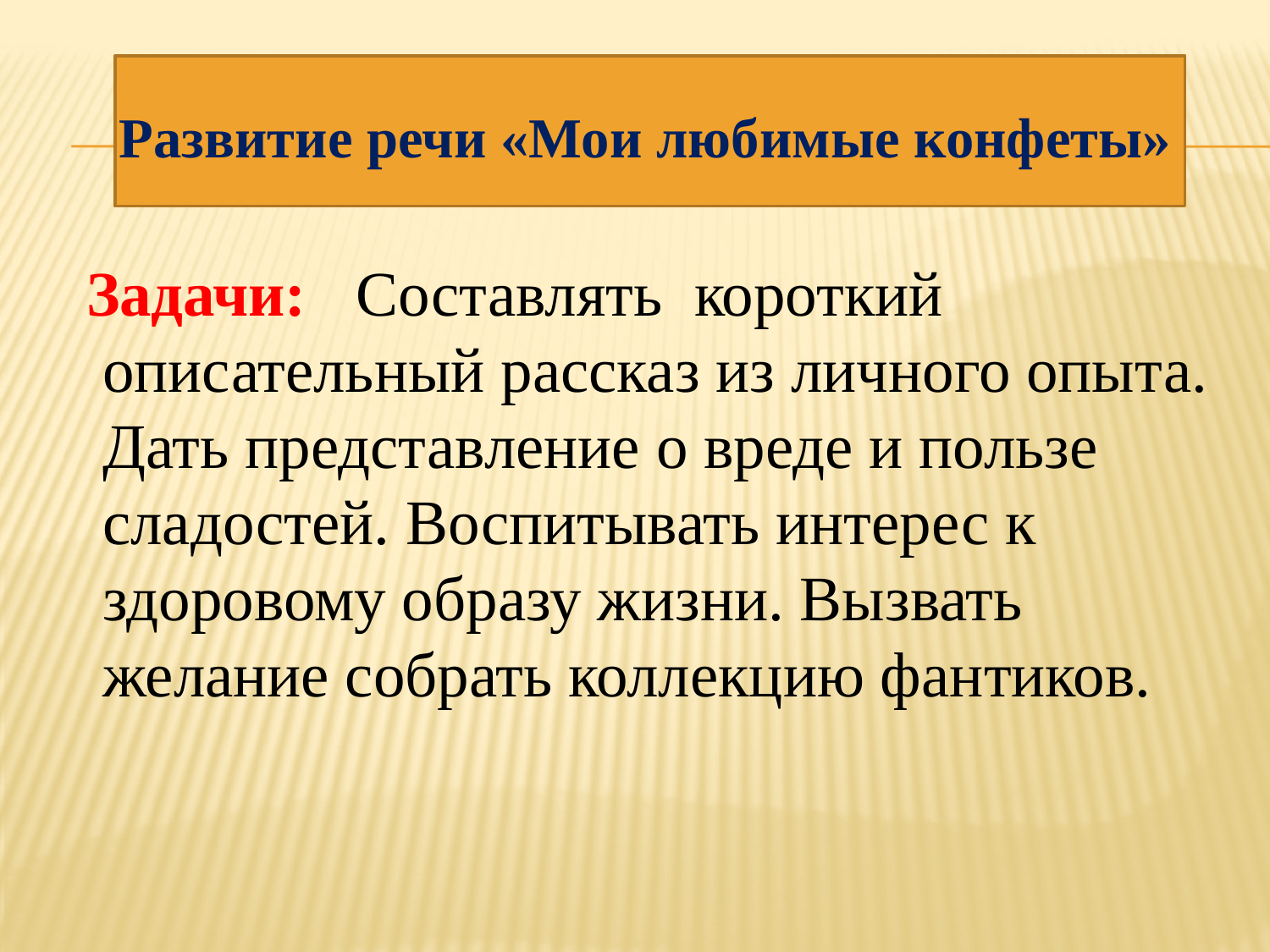

# Развитие речи «Мои любимые конфеты»
  Задачи:   Составлять  короткий описательный рассказ из личного опыта. Дать представление о вреде и пользе сладостей. Воспитывать интерес к здоровому образу жизни. Вызвать желание собрать коллекцию фантиков.